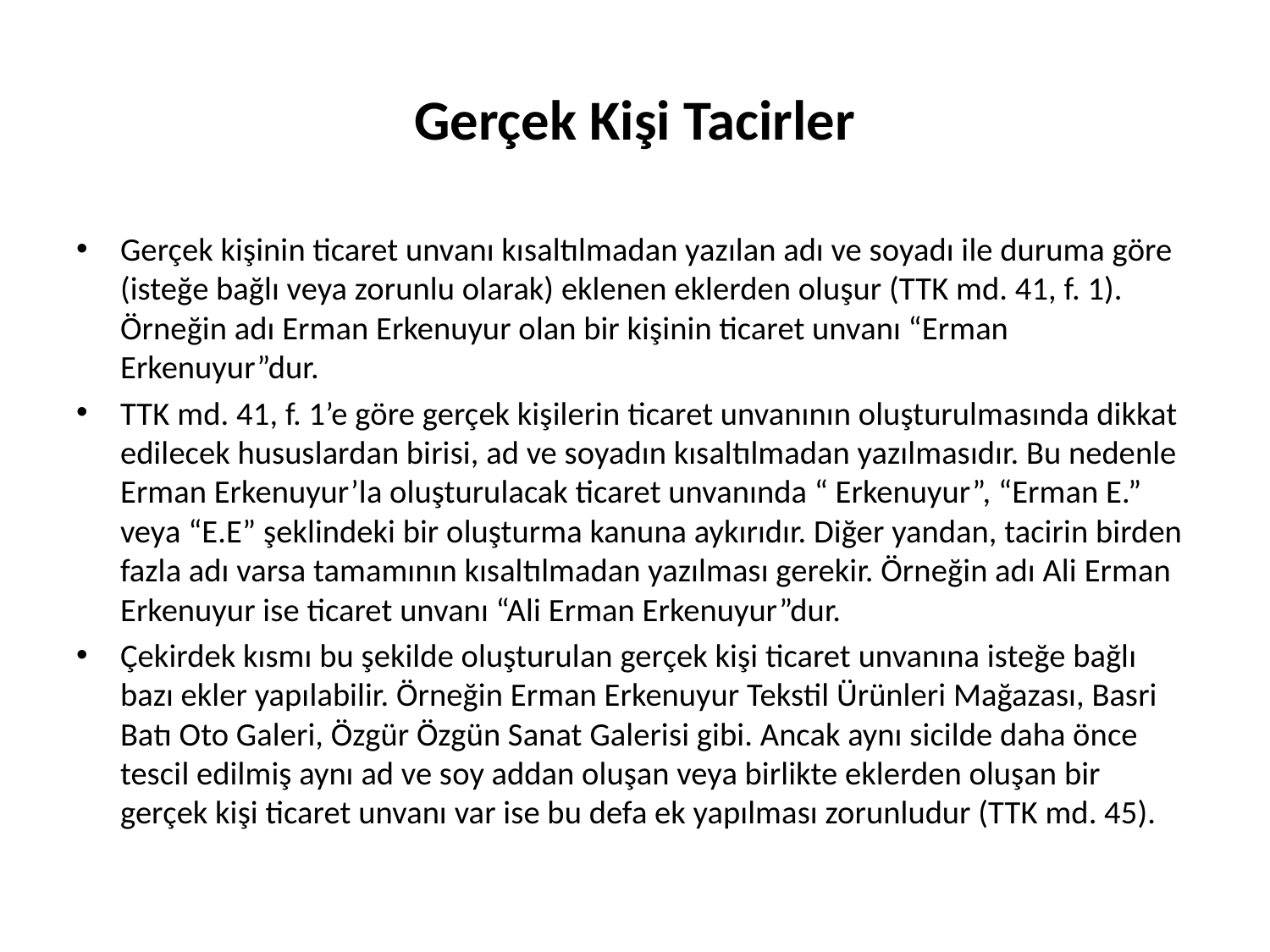

# Gerçek Kişi Tacirler
Gerçek kişinin ticaret unvanı kısaltılmadan yazılan adı ve soyadı ile duruma göre (isteğe bağlı veya zorunlu olarak) eklenen eklerden oluşur (TTK md. 41, f. 1). Örneğin adı Erman Erkenuyur olan bir kişinin ticaret unvanı “Erman Erkenuyur”dur.
TTK md. 41, f. 1’e göre gerçek kişilerin ticaret unvanının oluşturulmasında dikkat edilecek hususlardan birisi, ad ve soyadın kısaltılmadan yazılmasıdır. Bu nedenle Erman Erkenuyur’la oluşturulacak ticaret unvanında “ Erkenuyur”, “Erman E.” veya “E.E” şeklindeki bir oluşturma kanuna aykırıdır. Diğer yandan, tacirin birden fazla adı varsa tamamının kısaltılmadan yazılması gerekir. Örneğin adı Ali Erman Erkenuyur ise ticaret unvanı “Ali Erman Erkenuyur”dur.
Çekirdek kısmı bu şekilde oluşturulan gerçek kişi ticaret unvanına isteğe bağlı bazı ekler yapılabilir. Örneğin Erman Erkenuyur Tekstil Ürünleri Mağazası, Basri Batı Oto Galeri, Özgür Özgün Sanat Galerisi gibi. Ancak aynı sicilde daha önce tescil edilmiş aynı ad ve soy addan oluşan veya birlikte eklerden oluşan bir gerçek kişi ticaret unvanı var ise bu defa ek yapılması zorunludur (TTK md. 45).